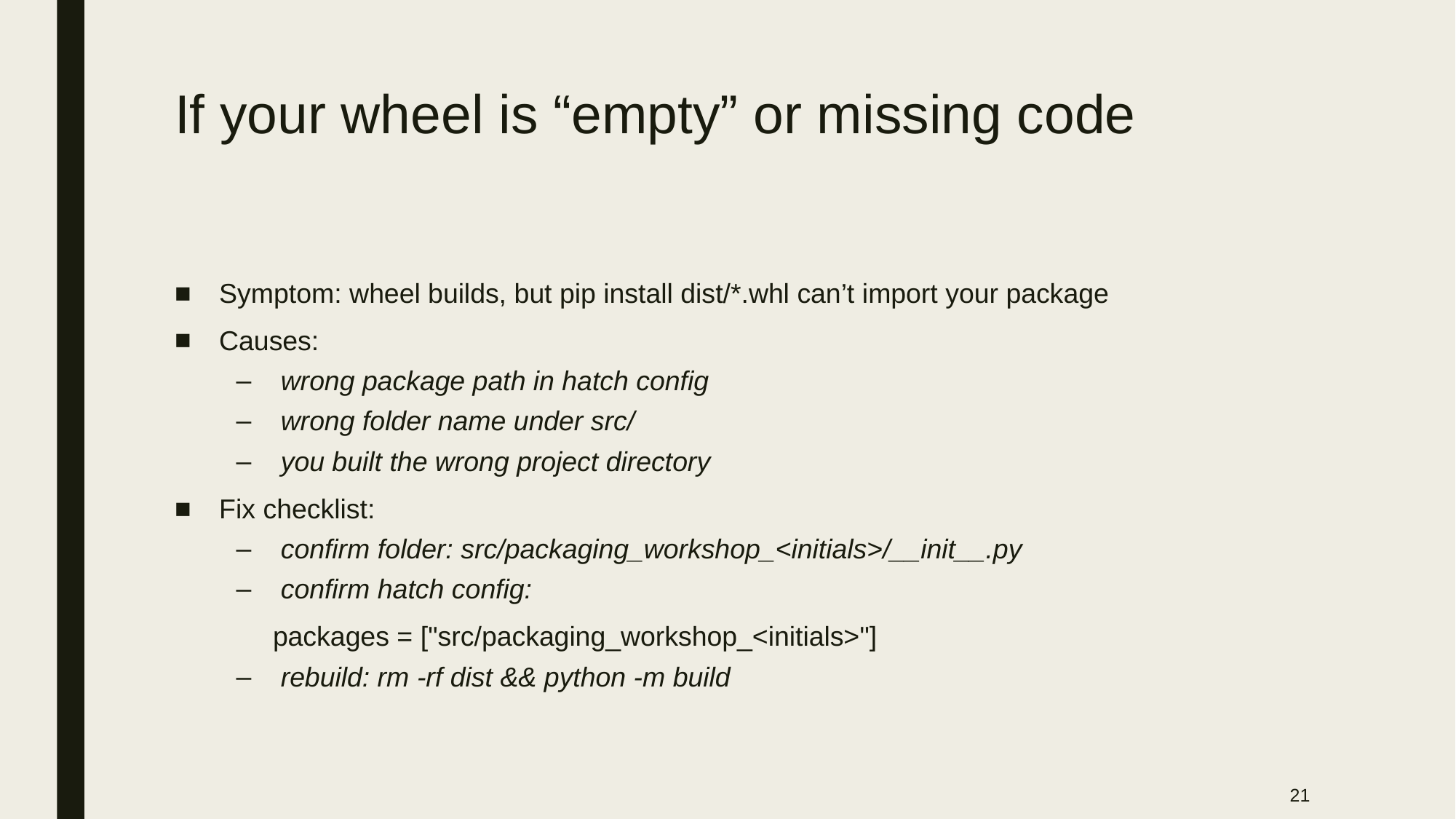

# If your wheel is “empty” or missing code
Symptom: wheel builds, but pip install dist/*.whl can’t import your package
Causes:
wrong package path in hatch config
wrong folder name under src/
you built the wrong project directory
Fix checklist:
confirm folder: src/packaging_workshop_<initials>/__init__.py
confirm hatch config:
	packages = ["src/packaging_workshop_<initials>"]
rebuild: rm -rf dist && python -m build
21